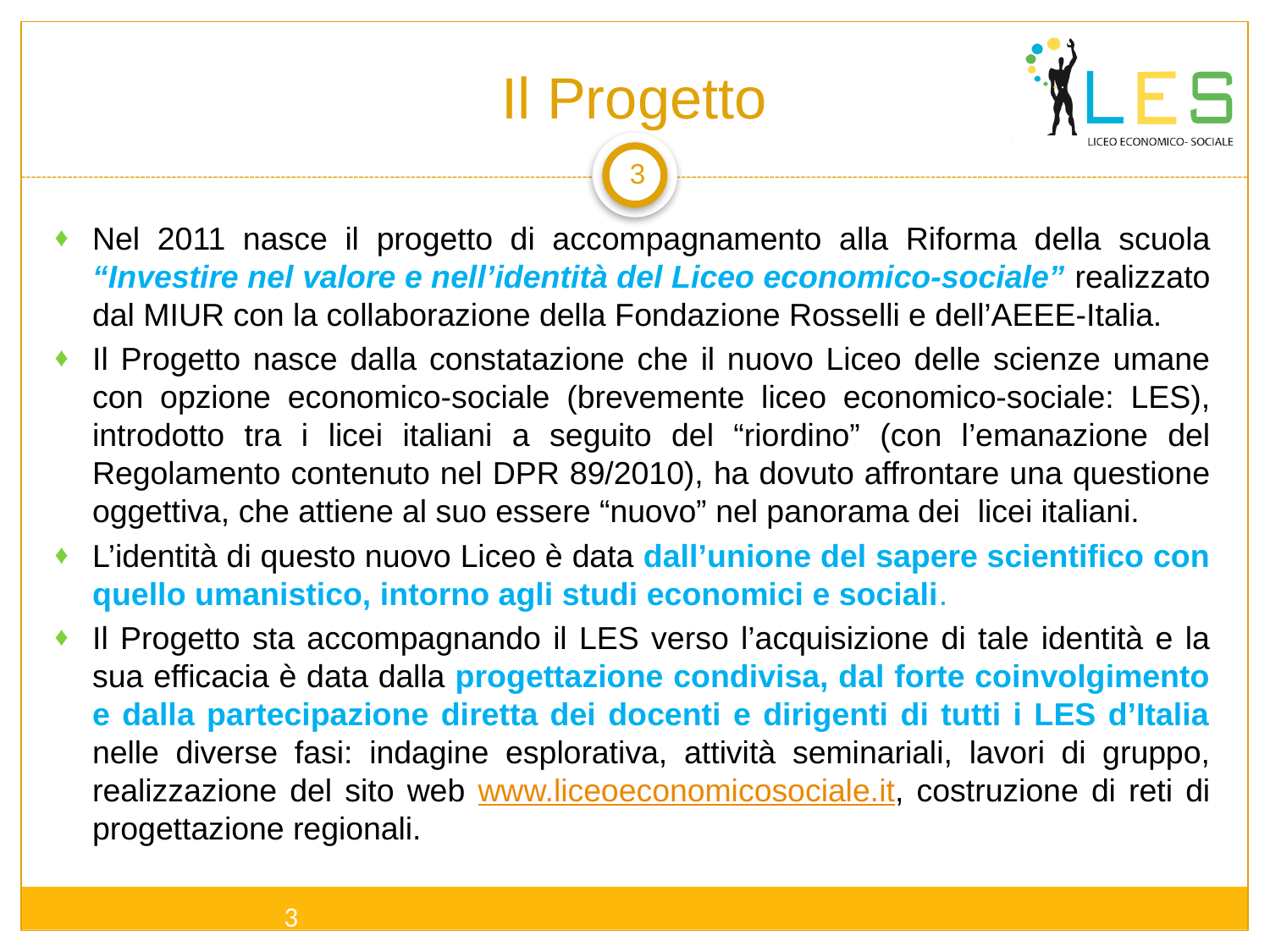

# Il Progetto
3
Nel 2011 nasce il progetto di accompagnamento alla Riforma della scuola “Investire nel valore e nell’identità del Liceo economico-sociale” realizzato dal MIUR con la collaborazione della Fondazione Rosselli e dell’AEEE-Italia.
Il Progetto nasce dalla constatazione che il nuovo Liceo delle scienze umane con opzione economico-sociale (brevemente liceo economico-sociale: LES), introdotto tra i licei italiani a seguito del “riordino” (con l’emanazione del Regolamento contenuto nel DPR 89/2010), ha dovuto affrontare una questione oggettiva, che attiene al suo essere “nuovo” nel panorama dei  licei italiani.
L’identità di questo nuovo Liceo è data dall’unione del sapere scientifico con quello umanistico, intorno agli studi economici e sociali.
Il Progetto sta accompagnando il LES verso l’acquisizione di tale identità e la sua efficacia è data dalla progettazione condivisa, dal forte coinvolgimento e dalla partecipazione diretta dei docenti e dirigenti di tutti i LES d’Italia nelle diverse fasi: indagine esplorativa, attività seminariali, lavori di gruppo, realizzazione del sito web www.liceoeconomicosociale.it, costruzione di reti di progettazione regionali.
3